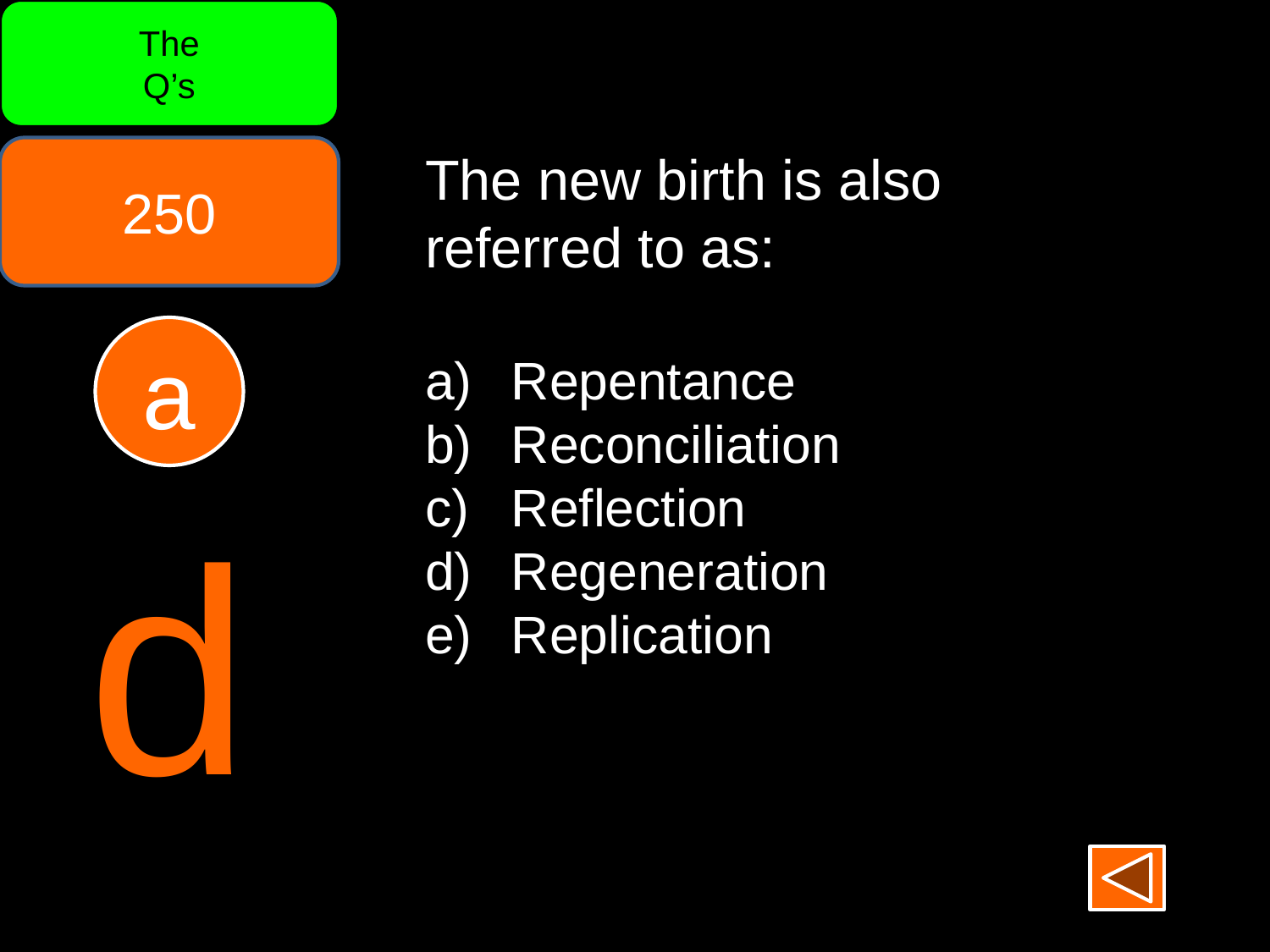

The
Q’s
250
The new birth is also
referred to as:

 Repentance
 Reconciliation
 Reflection
 Regeneration
 Replication
a
d